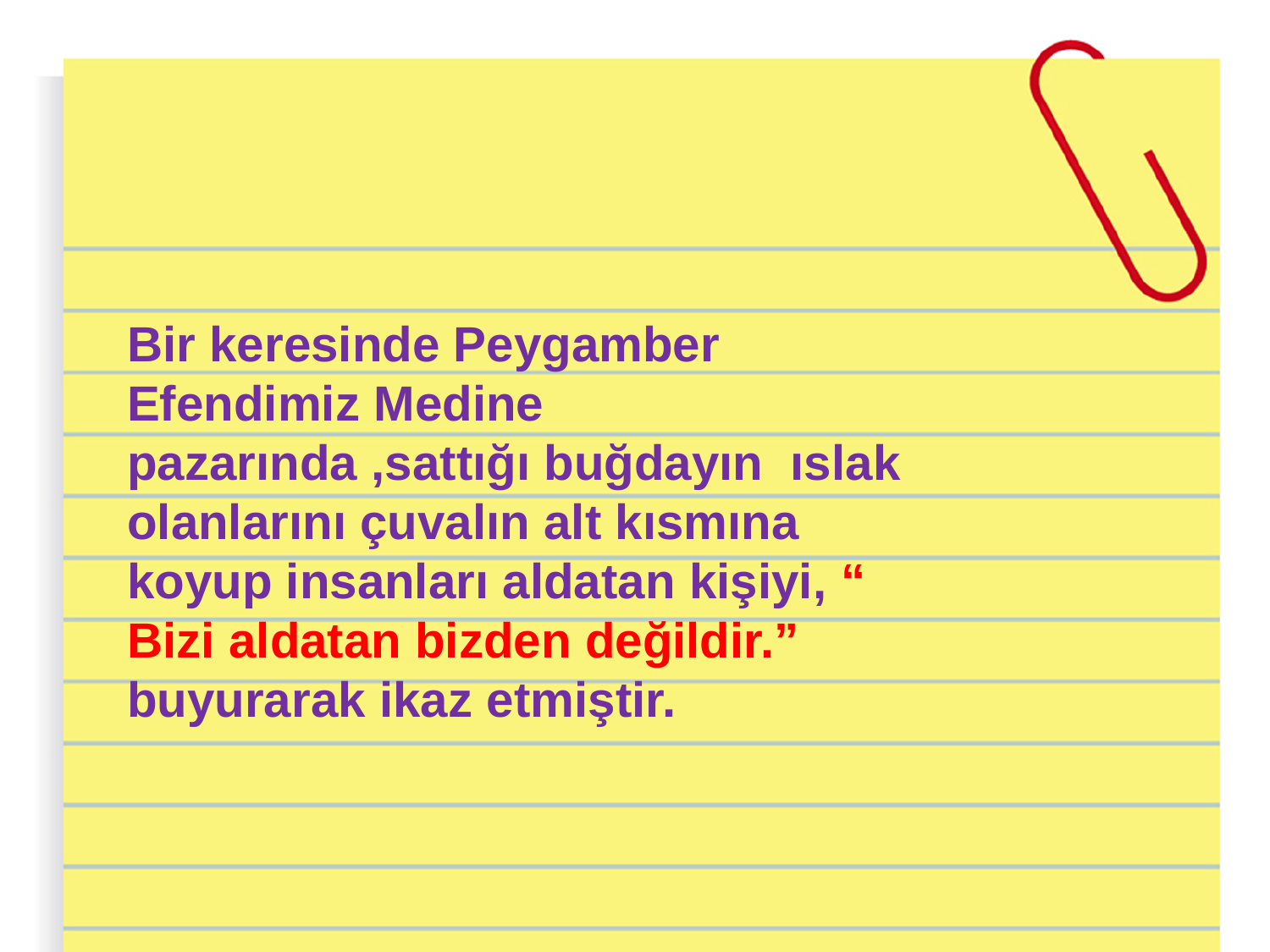

Bir keresinde Peygamber Efendimiz Medine pazarında ,sattığı buğdayın  ıslak olanlarını çuvalın alt kısmına koyup insanları aldatan kişiyi, “ Bizi aldatan bizden değildir.” buyurarak ikaz etmiştir.